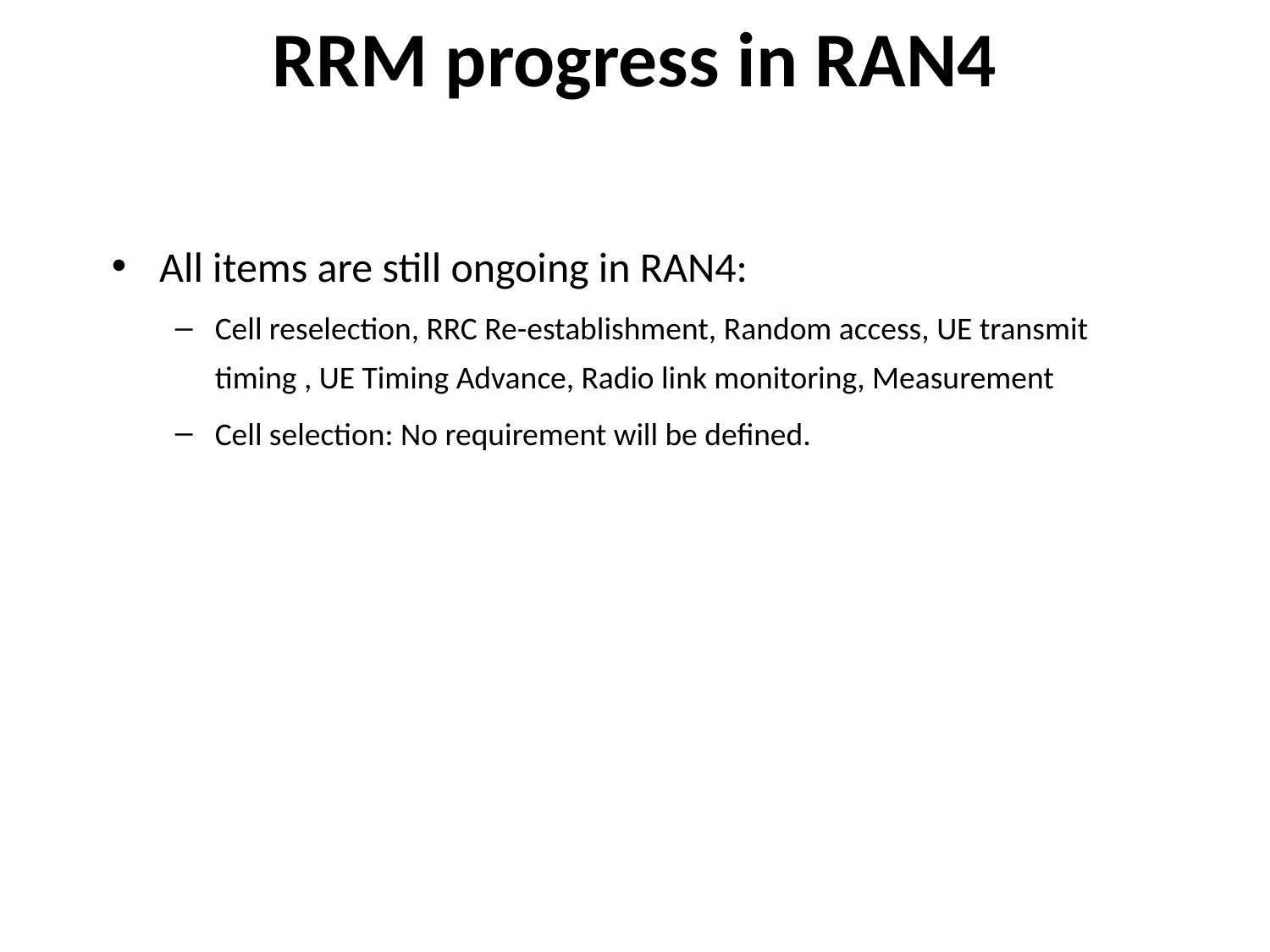

# RRM progress in RAN4
All items are still ongoing in RAN4:
Cell reselection, RRC Re-establishment, Random access, UE transmit timing , UE Timing Advance, Radio link monitoring, Measurement
Cell selection: No requirement will be defined.